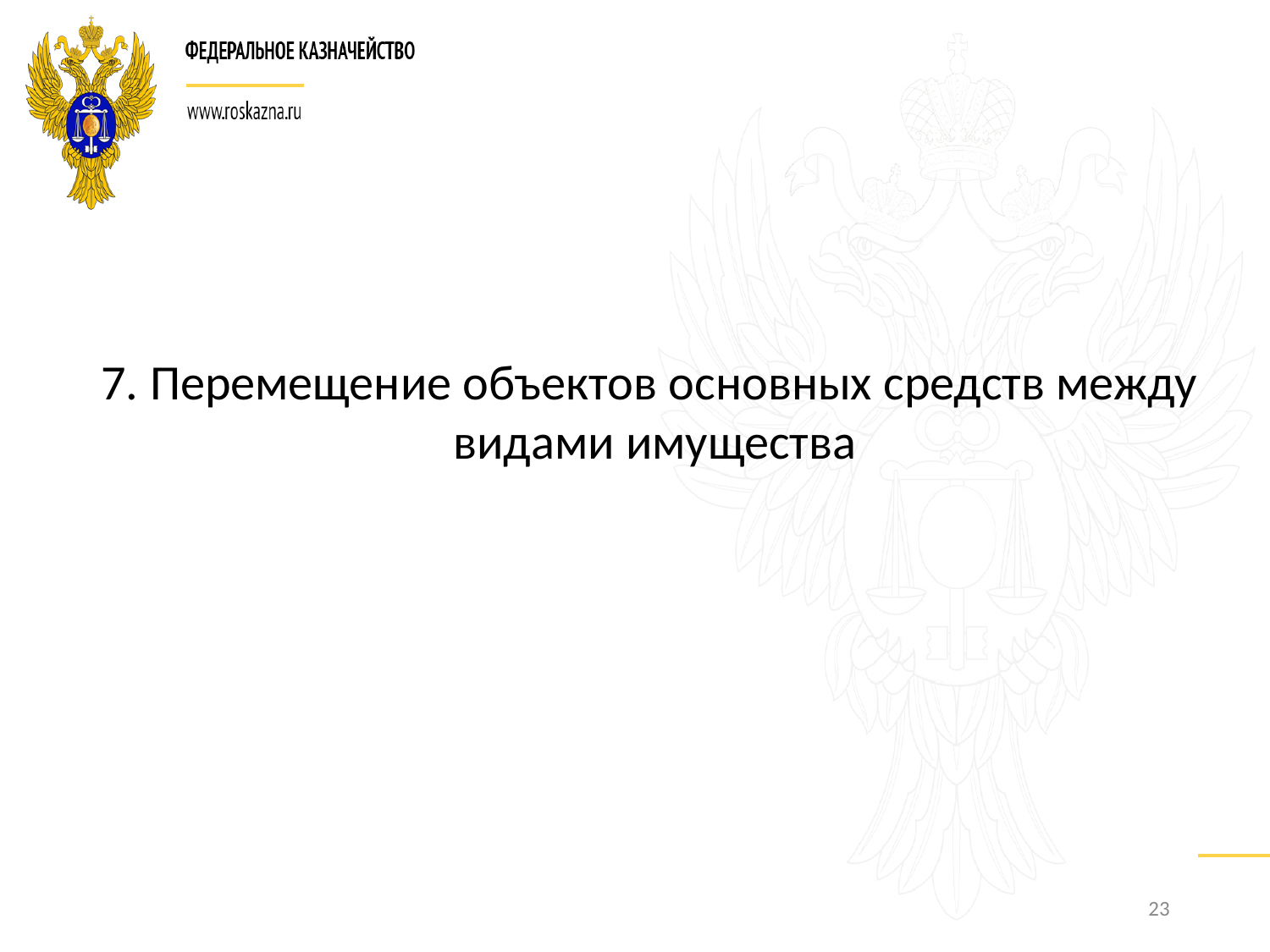

7. Перемещение объектов основных средств между  видами имущества
23